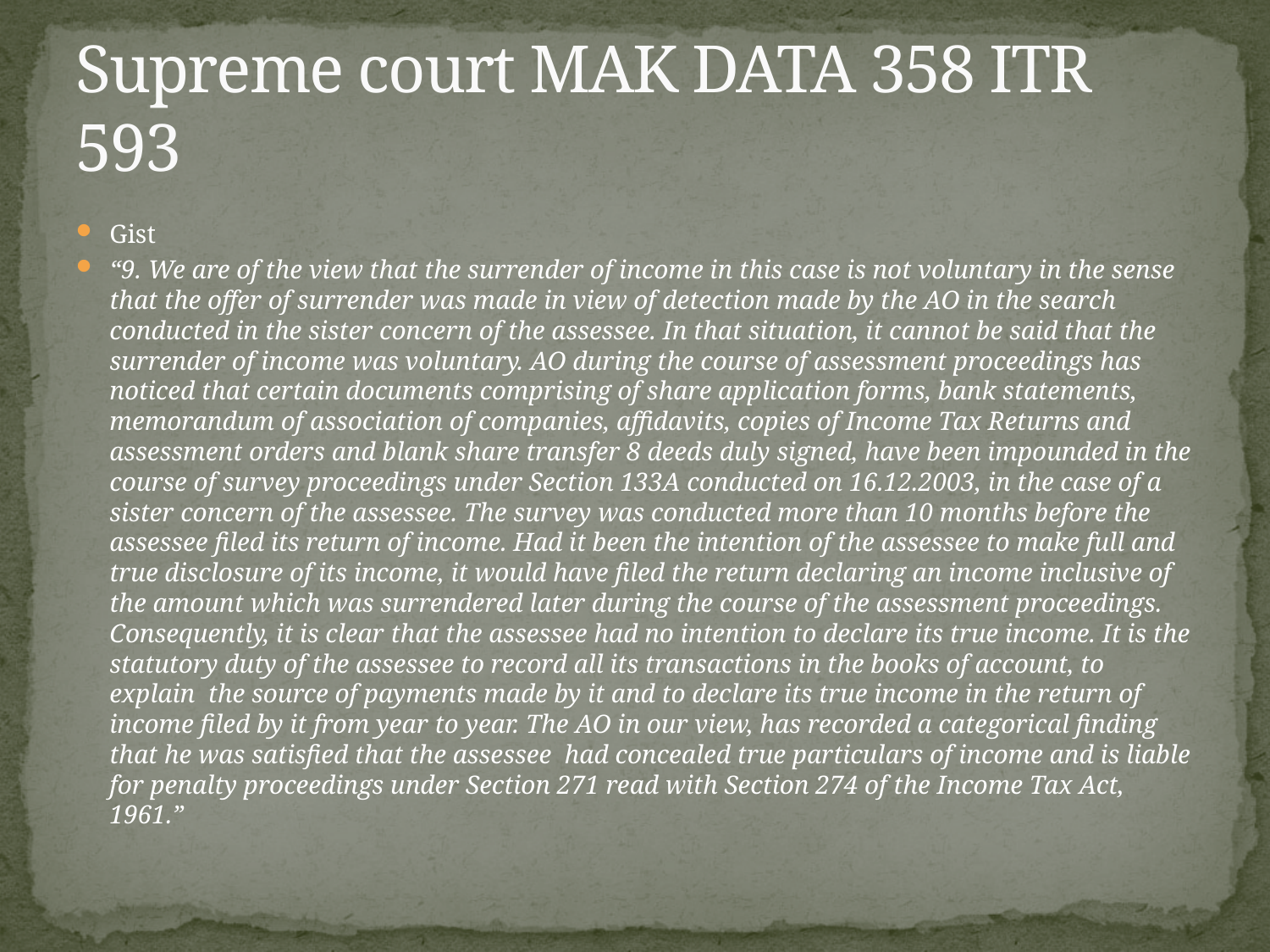

# Supreme court MAK DATA 358 ITR 593
Gist
“9. We are of the view that the surrender of income in this case is not voluntary in the sense that the offer of surrender was made in view of detection made by the AO in the search conducted in the sister concern of the assessee. In that situation, it cannot be said that the surrender of income was voluntary. AO during the course of assessment proceedings has noticed that certain documents comprising of share application forms, bank statements, memorandum of association of companies, affidavits, copies of Income Tax Returns and assessment orders and blank share transfer 8 deeds duly signed, have been impounded in the course of survey proceedings under Section 133A conducted on 16.12.2003, in the case of a sister concern of the assessee. The survey was conducted more than 10 months before the assessee filed its return of income. Had it been the intention of the assessee to make full and true disclosure of its income, it would have filed the return declaring an income inclusive of the amount which was surrendered later during the course of the assessment proceedings. Consequently, it is clear that the assessee had no intention to declare its true income. It is the statutory duty of the assessee to record all its transactions in the books of account, to explain  the source of payments made by it and to declare its true income in the return of income filed by it from year to year. The AO in our view, has recorded a categorical finding that he was satisfied that the assessee  had concealed true particulars of income and is liable for penalty proceedings under Section 271 read with Section 274 of the Income Tax Act, 1961.”